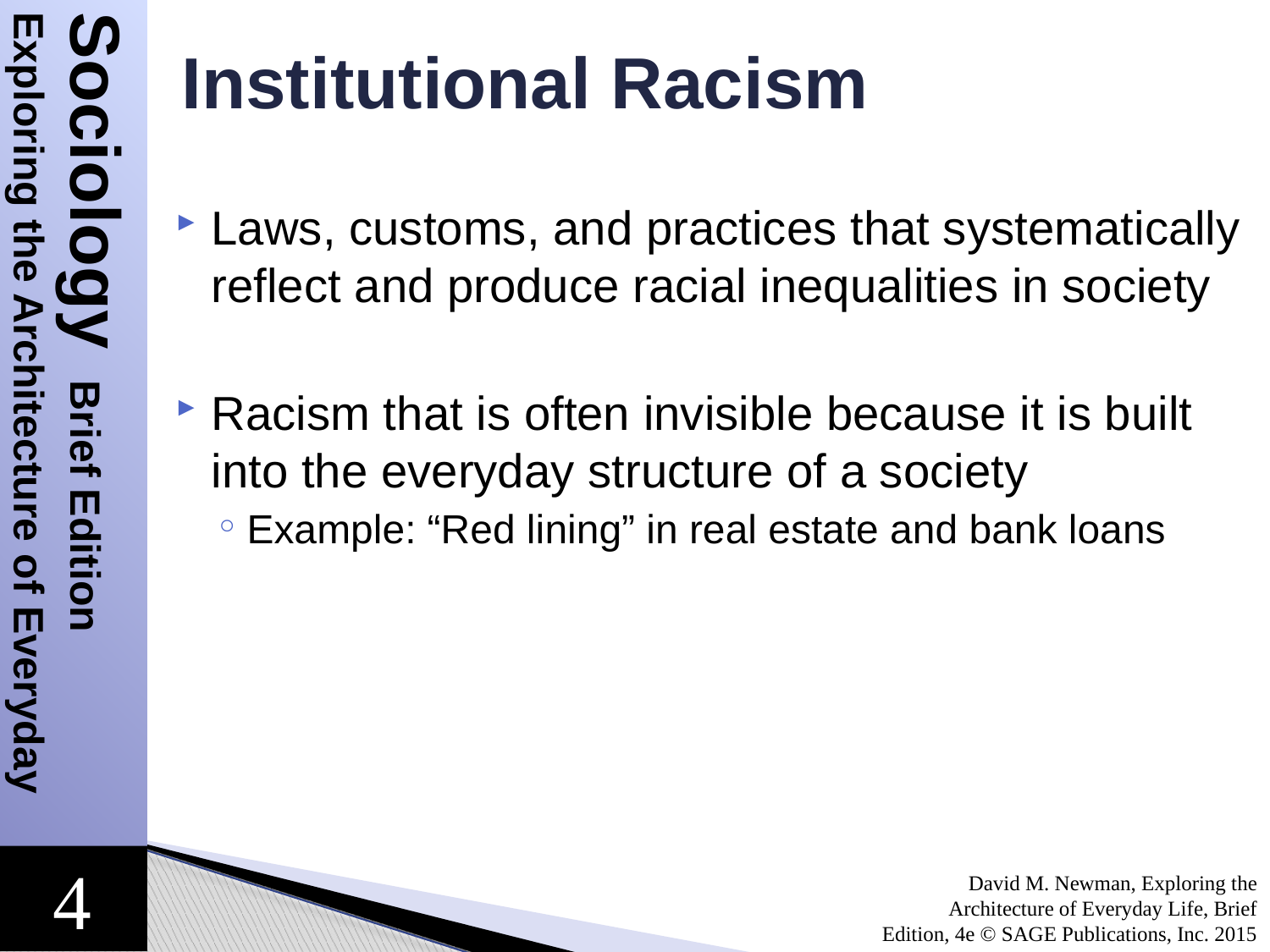

# Institutional Racism

Laws, customs, and practices that systematically reflect and produce racial inequalities in society

Racism that is often invisible because it is built into the everyday structure of a society
Example: “Red lining” in real estate and bank loans
David M. Newman, Exploring the Architecture of Everyday Life, Brief Edition, 4e © SAGE Publications, Inc. 2015